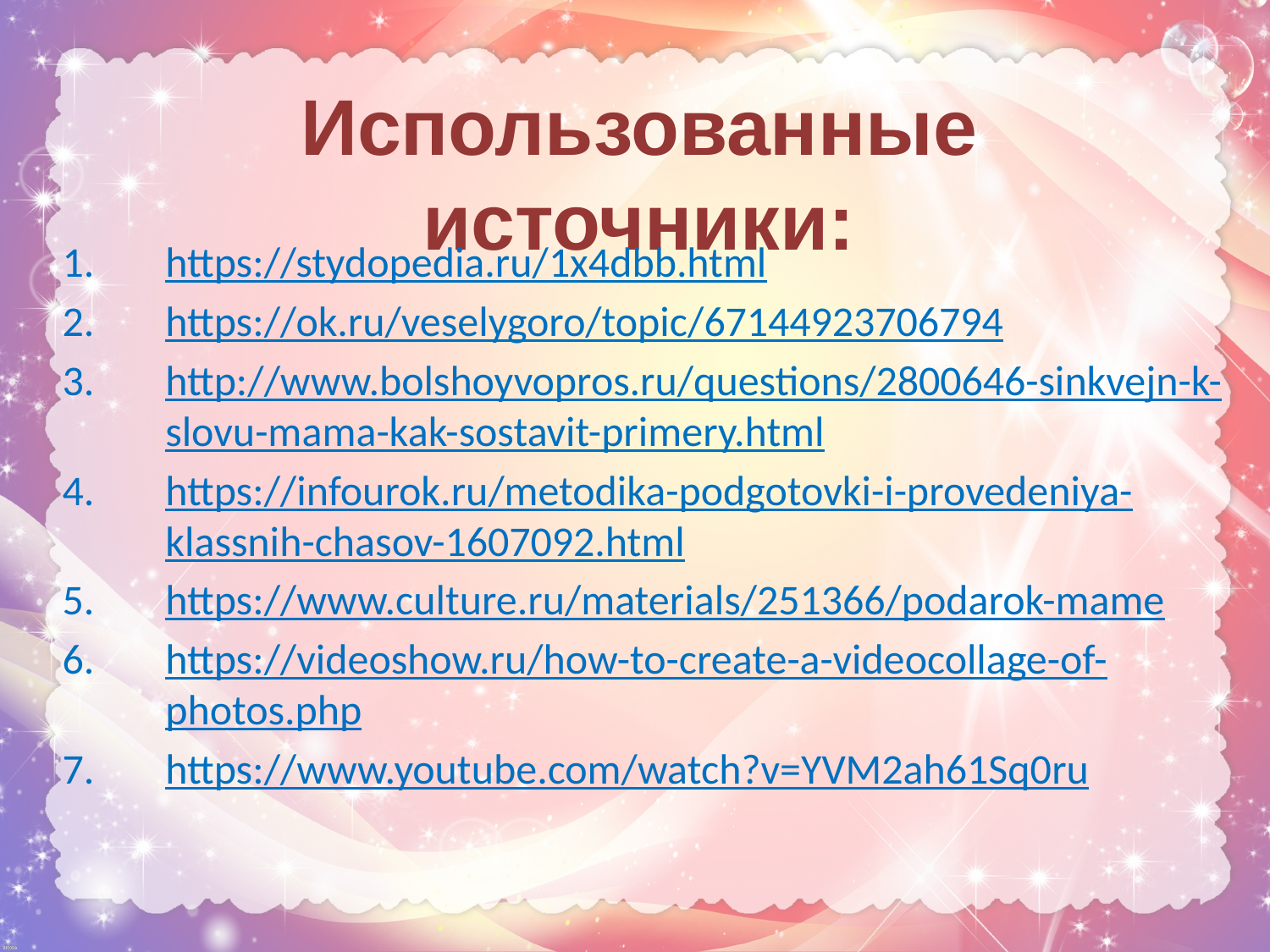

# Использованные источники:
https://stydopedia.ru/1x4dbb.html
https://ok.ru/veselygoro/topic/67144923706794
http://www.bolshoyvopros.ru/questions/2800646-sinkvejn-k-slovu-mama-kak-sostavit-primery.html
https://infourok.ru/metodika-podgotovki-i-provedeniya-klassnih-chasov-1607092.html
https://www.culture.ru/materials/251366/podarok-mame
https://videoshow.ru/how-to-create-a-videocollage-of-photos.php
https://www.youtube.com/watch?v=YVM2ah61Sq0ru